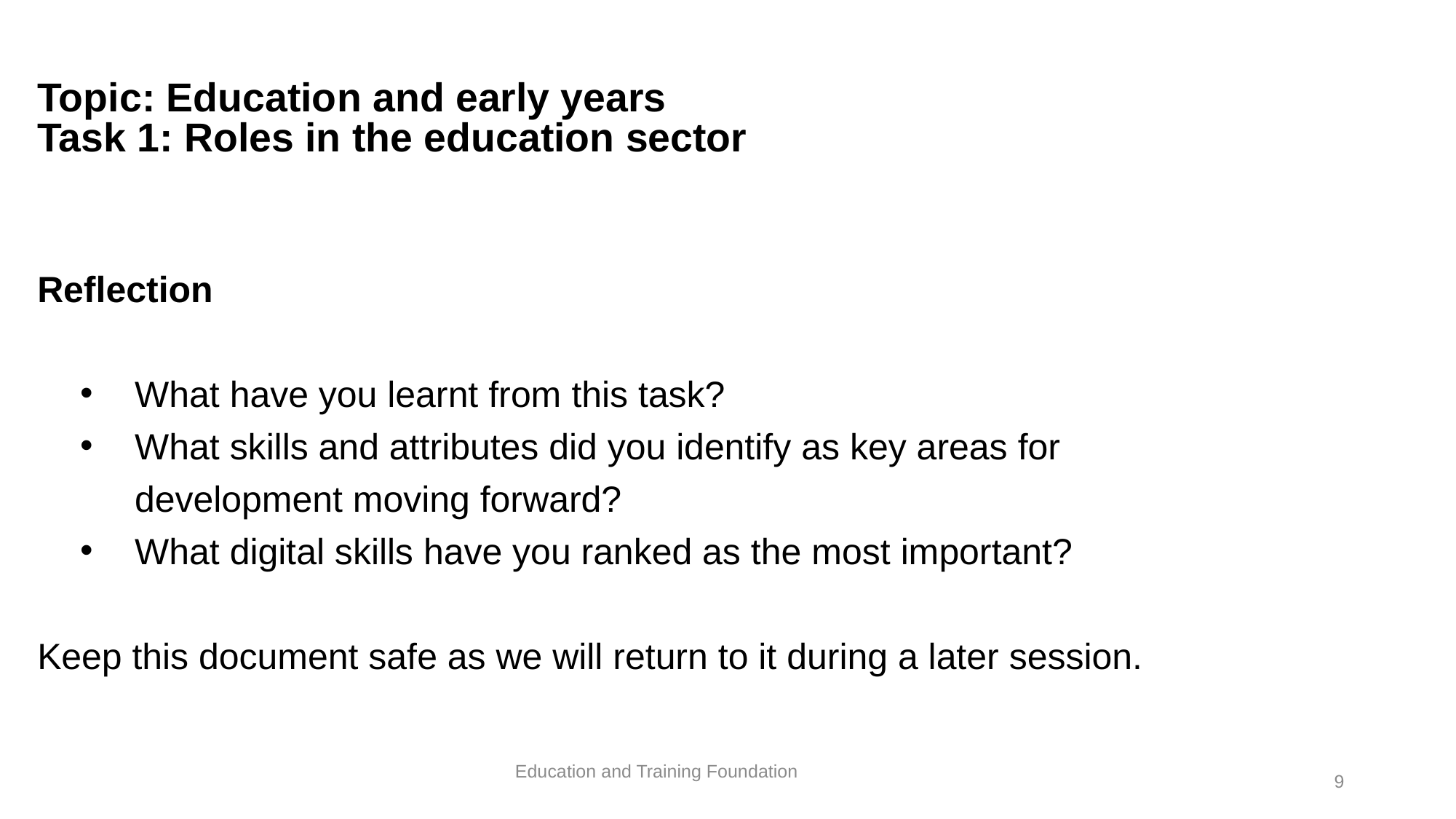

# Topic: Education and early years Task 1: Roles in the education sector

Reflection ​

What have you learnt from this task?
What skills and attributes did you identify as key areas for development moving forward?
What digital skills have you ranked as the most important?

Keep this document safe as we will return to it during a later session.
Education and Training Foundation
9